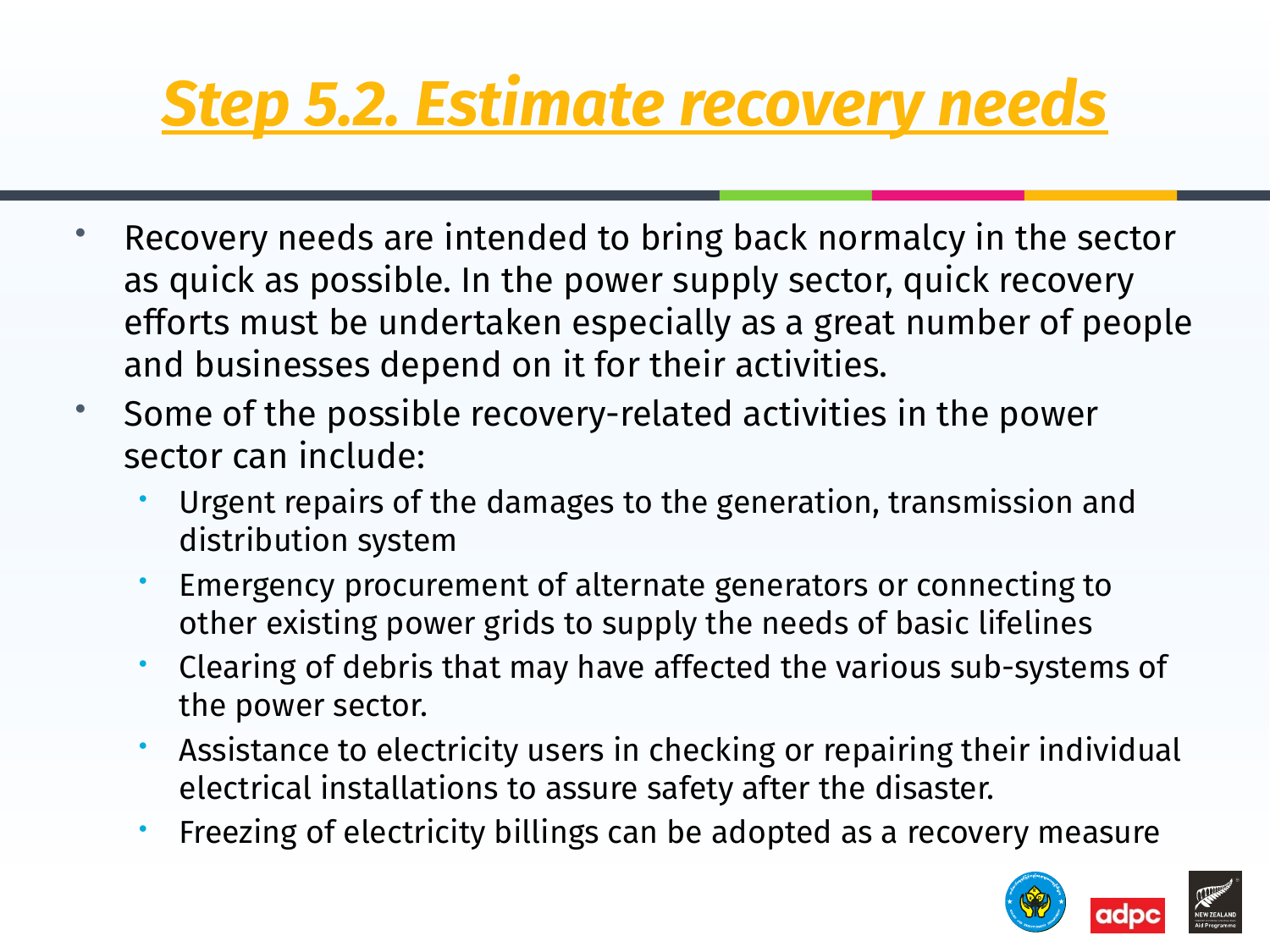

# Step 5.2. Estimate recovery needs
Recovery needs are intended to bring back normalcy in the sector as quick as possible. In the power supply sector, quick recovery efforts must be undertaken especially as a great number of people and businesses depend on it for their activities.
Some of the possible recovery-related activities in the power sector can include:
Urgent repairs of the damages to the generation, transmission and distribution system
Emergency procurement of alternate generators or connecting to other existing power grids to supply the needs of basic lifelines
Clearing of debris that may have affected the various sub-systems of the power sector.
Assistance to electricity users in checking or repairing their individual electrical installations to assure safety after the disaster.
Freezing of electricity billings can be adopted as a recovery measure